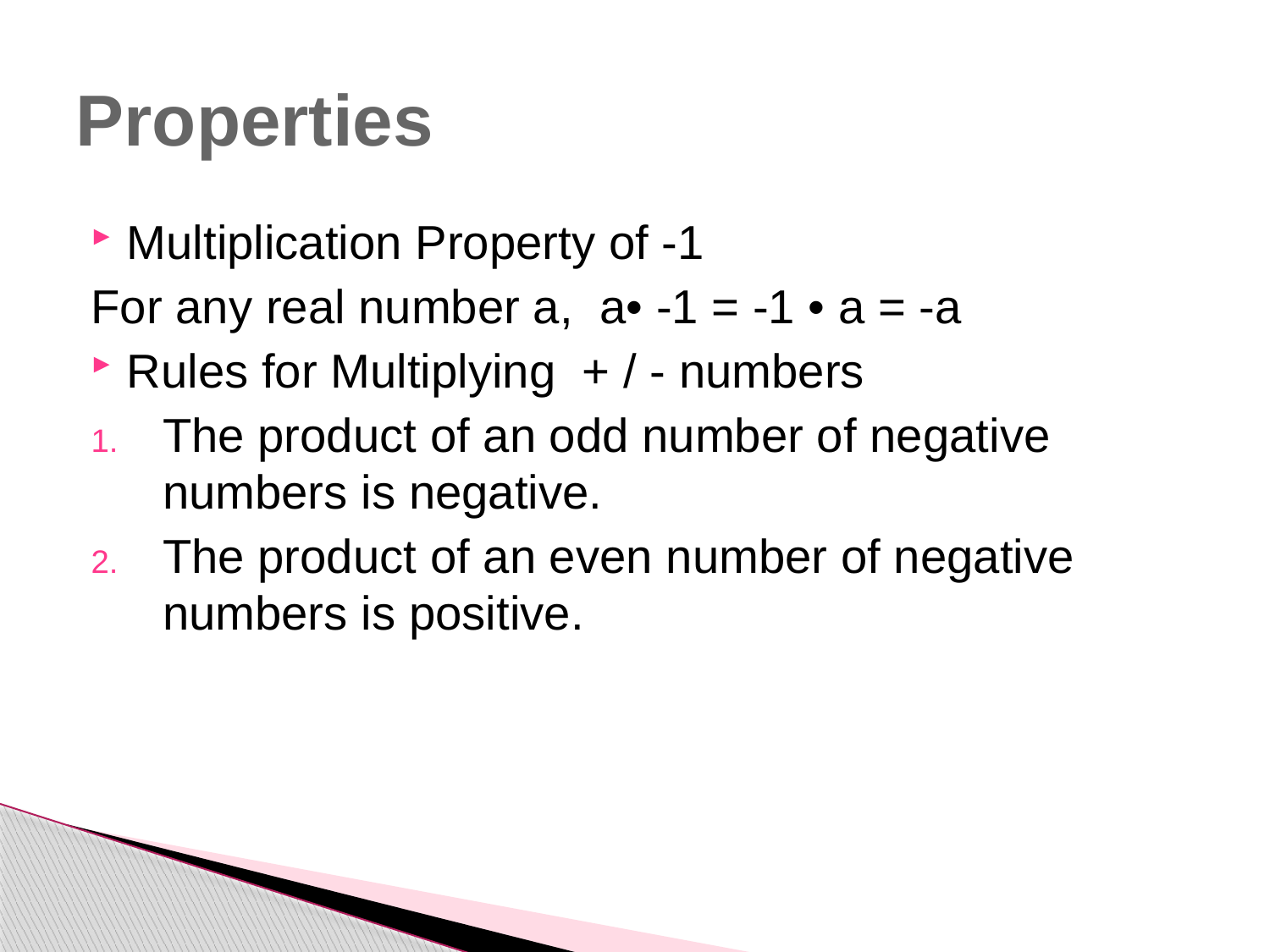

# Properties
Multiplication Property of -1
For any real number a,  a• -1 = -1 • a = -a
Rules for Multiplying  + / - numbers
The product of an odd number of negative numbers is negative.
The product of an even number of negative numbers is positive.